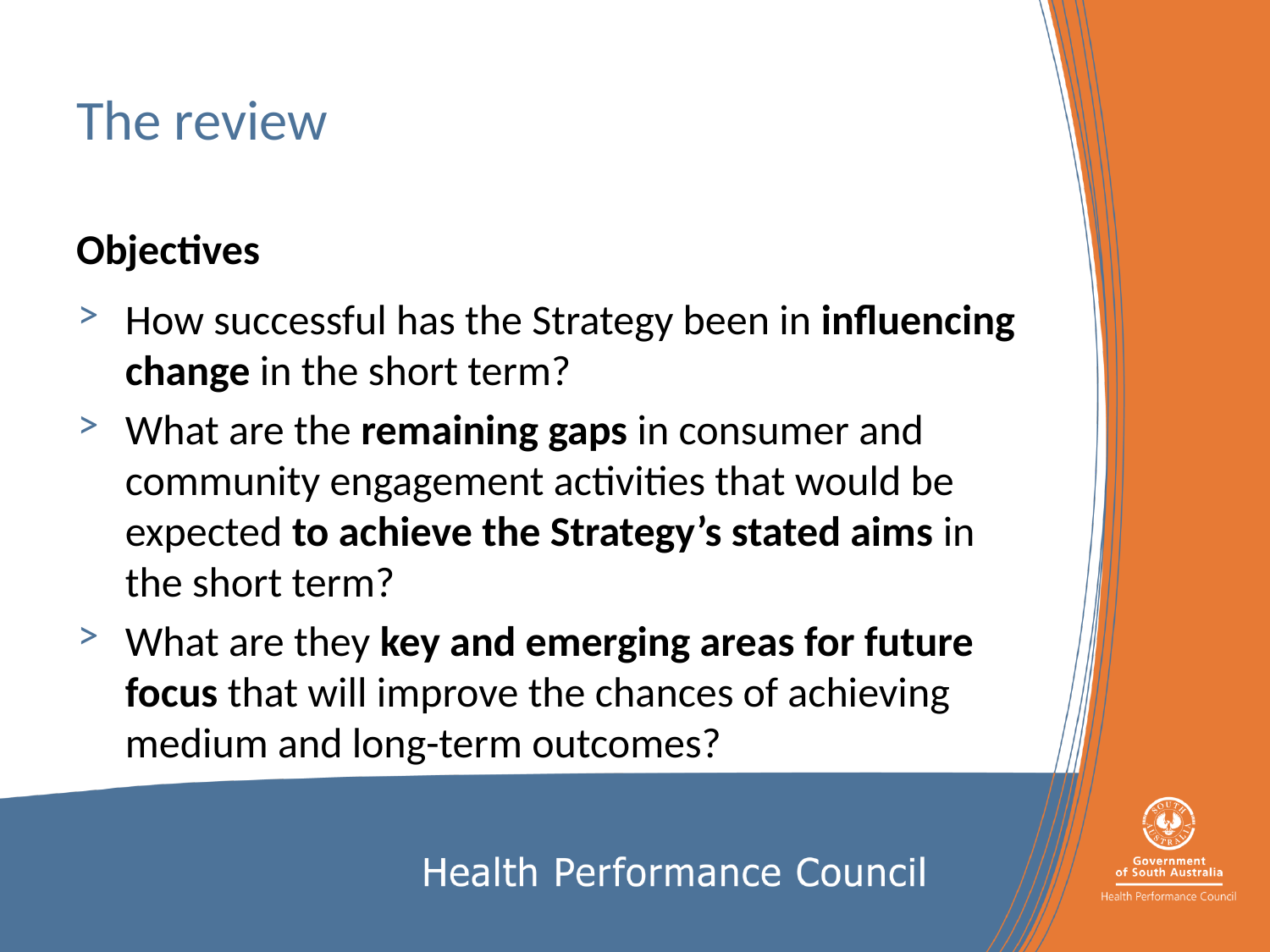

# The review
Objectives
How successful has the Strategy been in influencing change in the short term?
What are the remaining gaps in consumer and community engagement activities that would be expected to achieve the Strategy’s stated aims in the short term?
What are they key and emerging areas for future focus that will improve the chances of achieving medium and long-term outcomes?